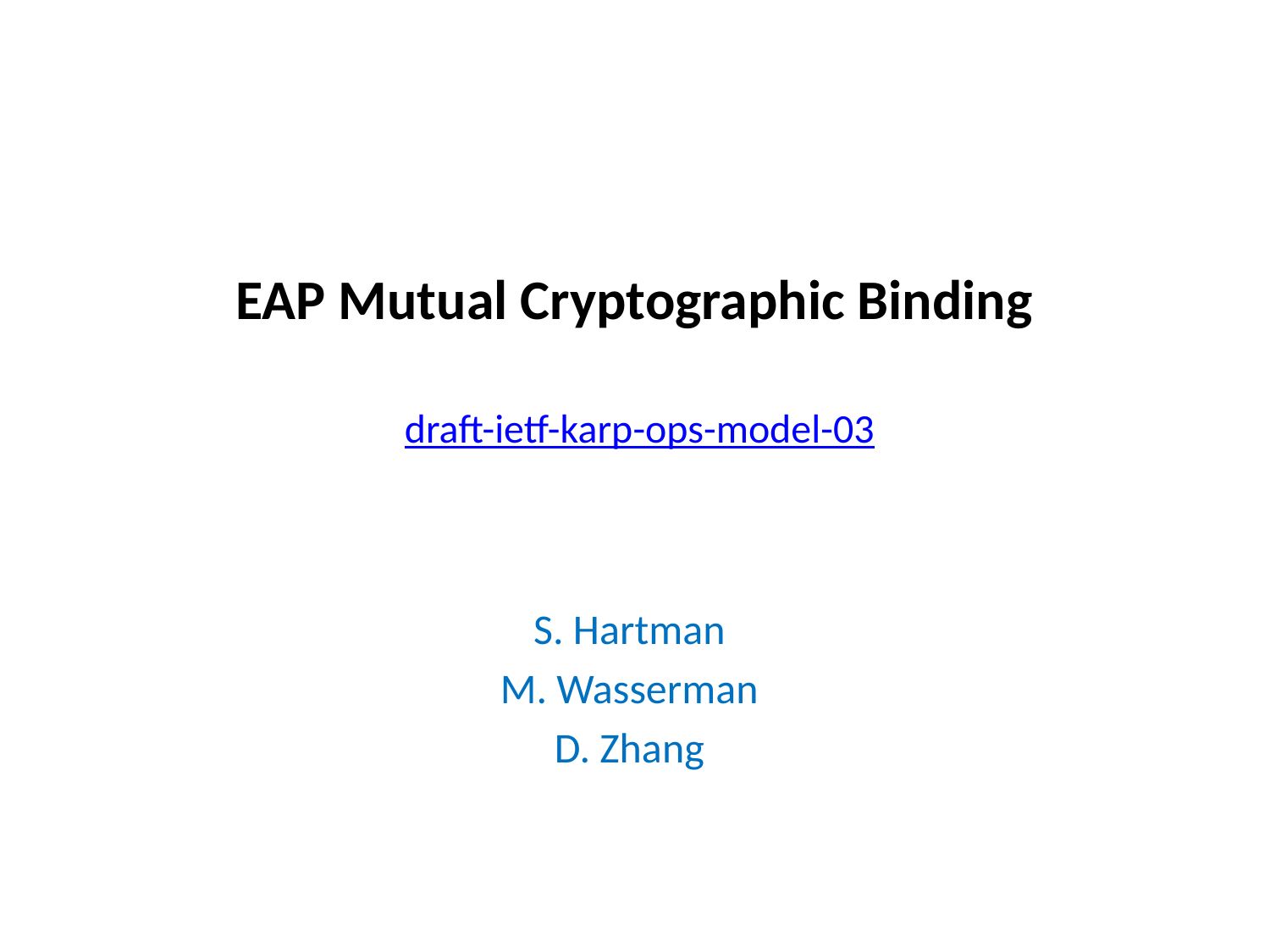

# EAP Mutual Cryptographic Binding  draft-ietf-karp-ops-model-03
S. Hartman
M. Wasserman
D. Zhang